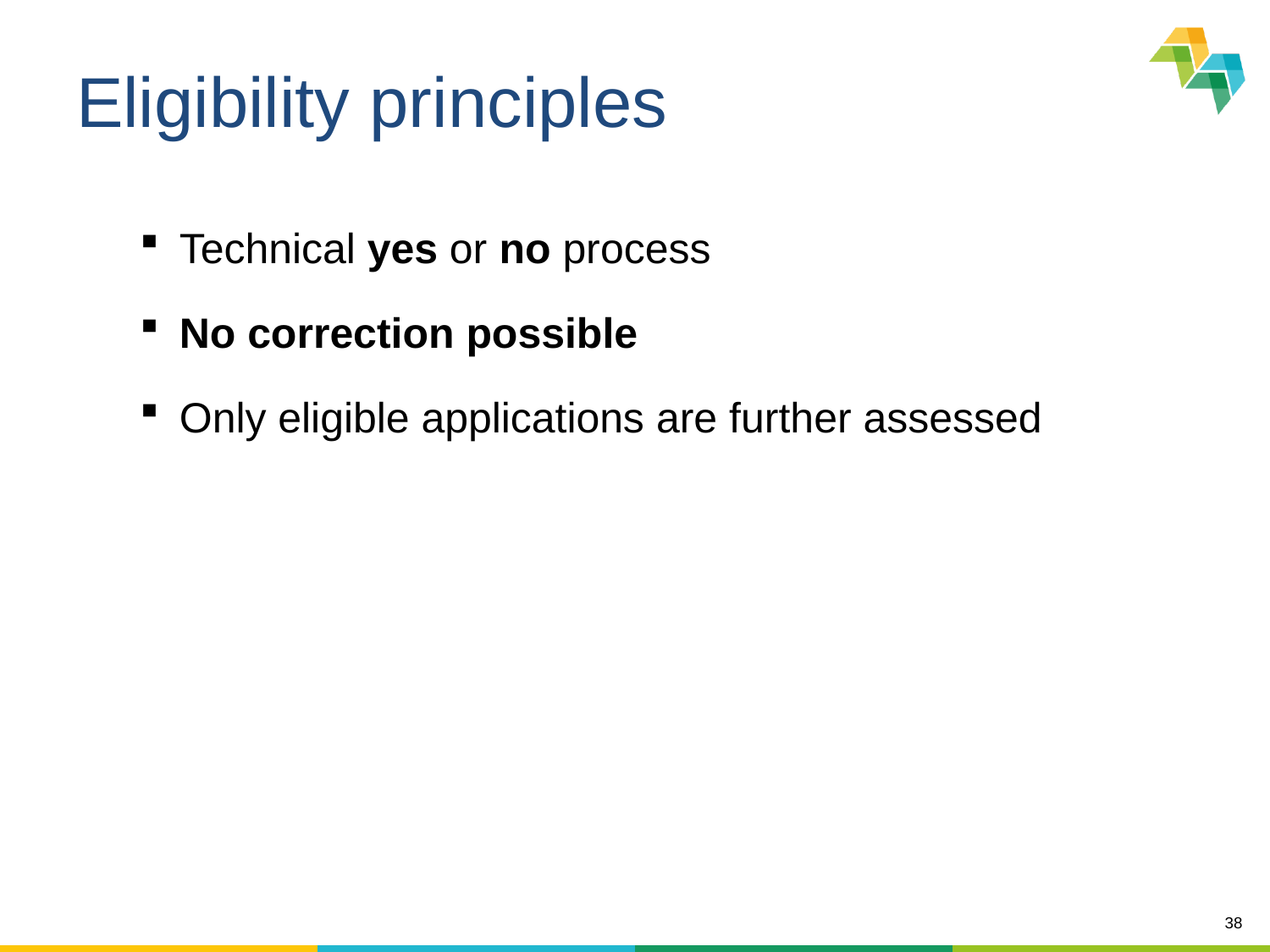

# Eligibility principles
Technical yes or no process
No correction possible
Only eligible applications are further assessed